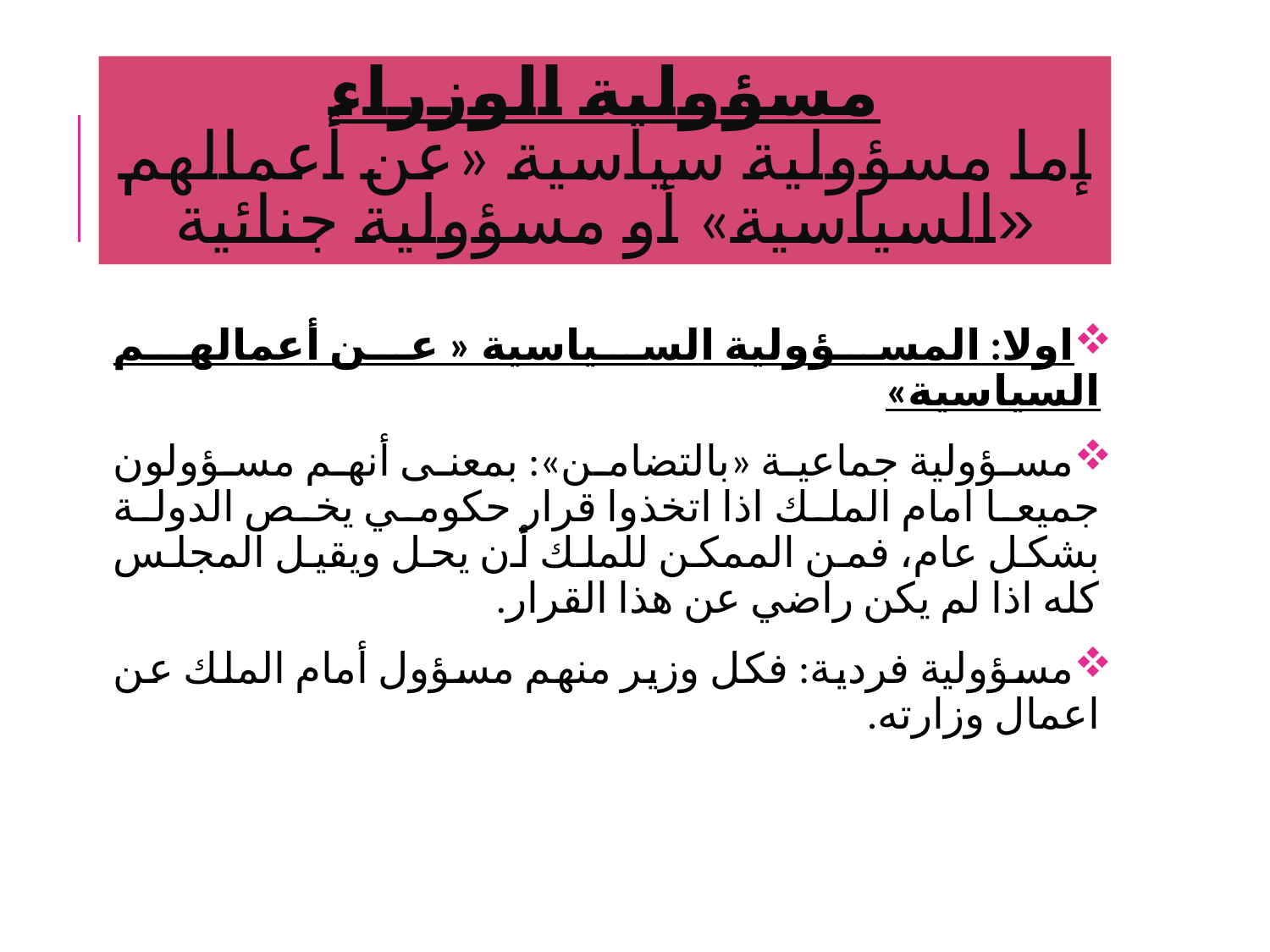

# مسؤولية الوزراء إما مسؤولية سياسية «عن أعمالهم السياسية» أو مسؤولية جنائية»
اولا: المسؤولية السياسية « عن أعمالهم السياسية»
مسؤولية جماعية «بالتضامن»: بمعنى أنهم مسؤولون جميعا امام الملك اذا اتخذوا قرار حكومي يخص الدولة بشكل عام، فمن الممكن للملك أن يحل ويقيل المجلس كله اذا لم يكن راضي عن هذا القرار.
مسؤولية فردية: فكل وزير منهم مسؤول أمام الملك عن اعمال وزارته.